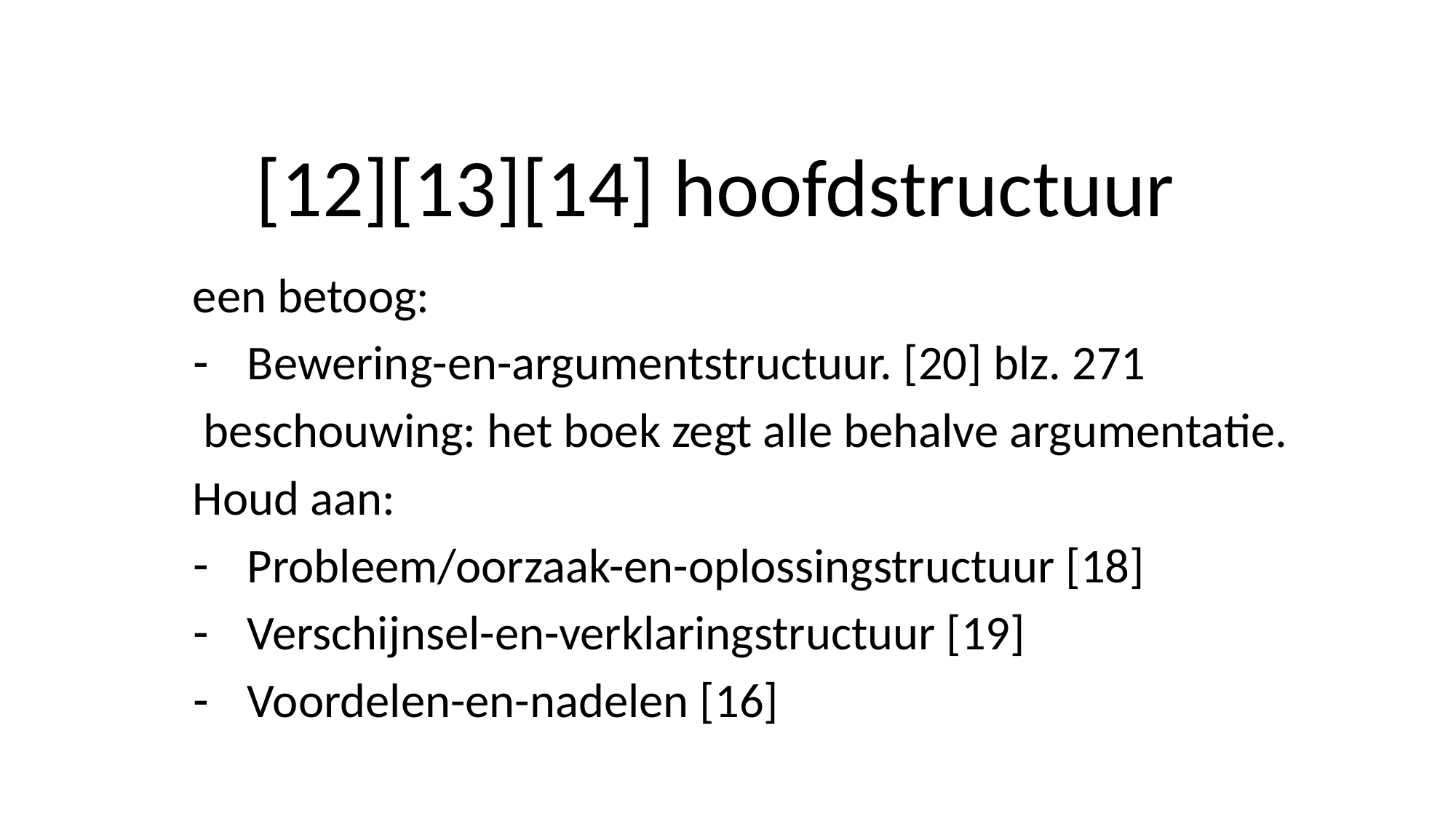

# [12][13][14] hoofdstructuur
een betoog:
Bewering-en-argumentstructuur. [20] blz. 271
 beschouwing: het boek zegt alle behalve argumentatie.
Houd aan:
Probleem/oorzaak-en-oplossingstructuur [18]
Verschijnsel-en-verklaringstructuur [19]
Voordelen-en-nadelen [16]